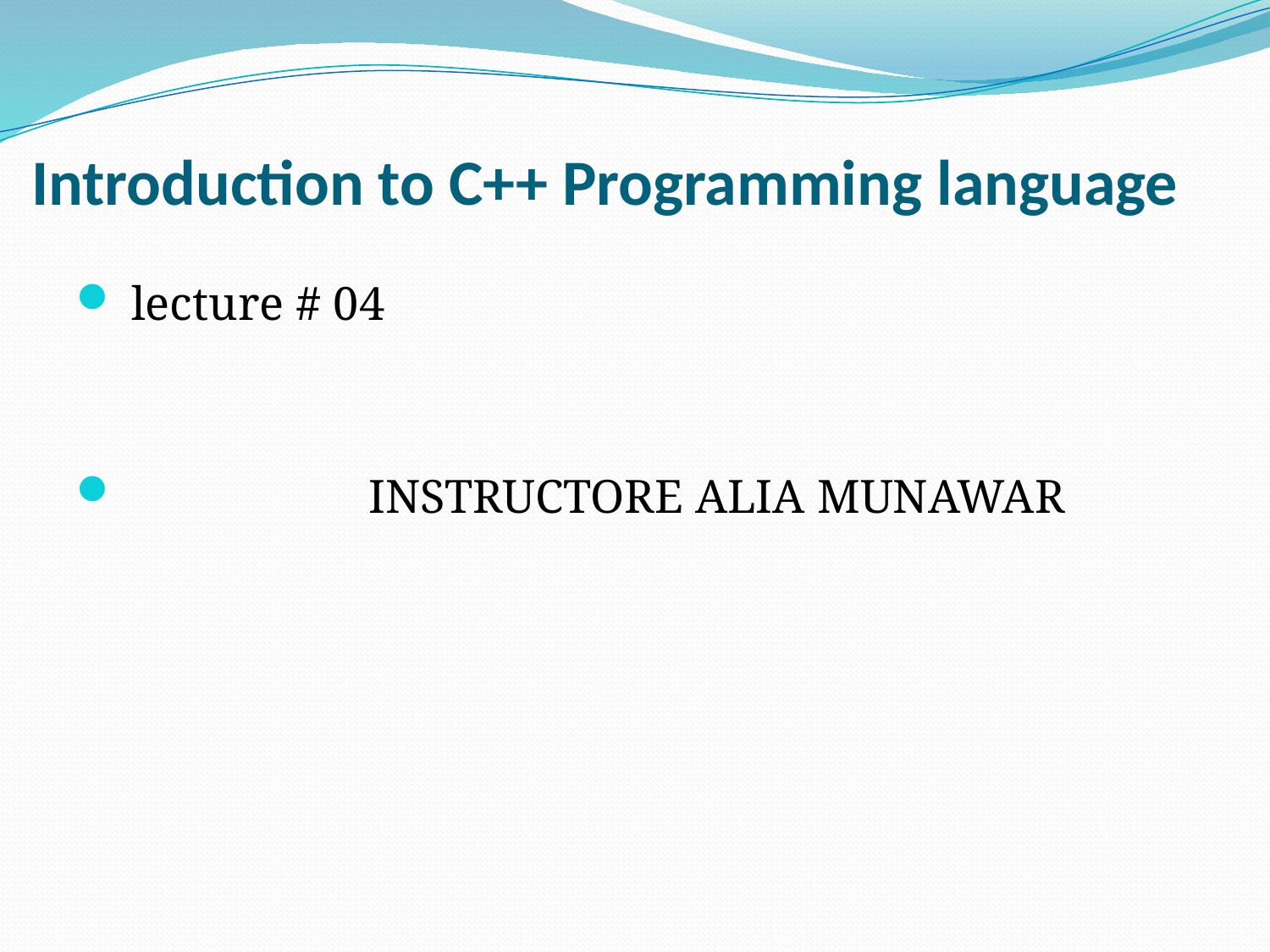

# Introduction to C++ Programming language
 lecture # 04

                     INSTRUCTORE ALIA MUNAWAR